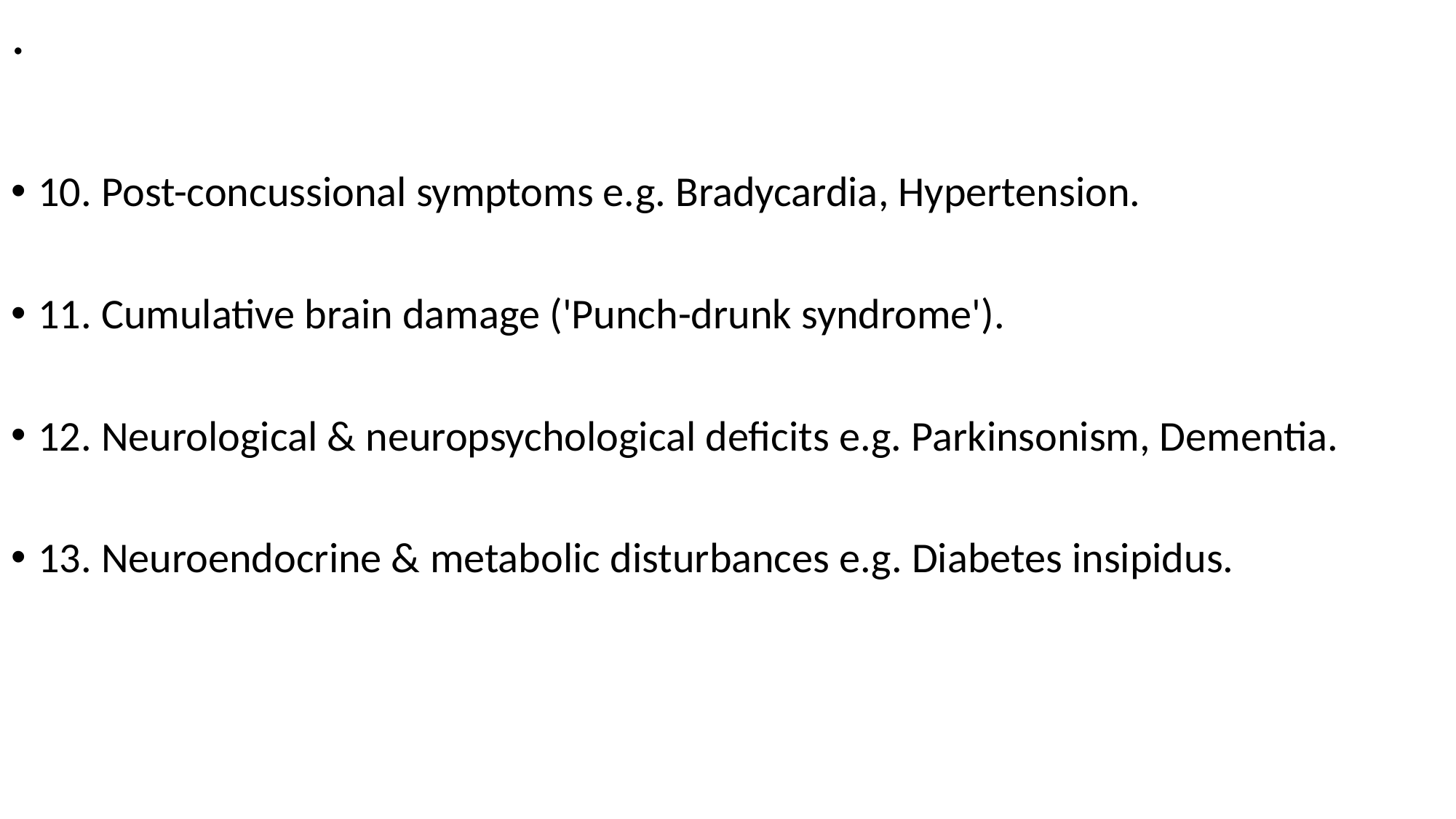

# .

10. Post-concussional symptoms e.g. Bradycardia, Hypertension.

11. Cumulative brain damage ('Punch-drunk syndrome').

12. Neurological & neuropsychological deficits e.g. Parkinsonism, Dementia.

13. Neuroendocrine & metabolic disturbances e.g. Diabetes insipidus.